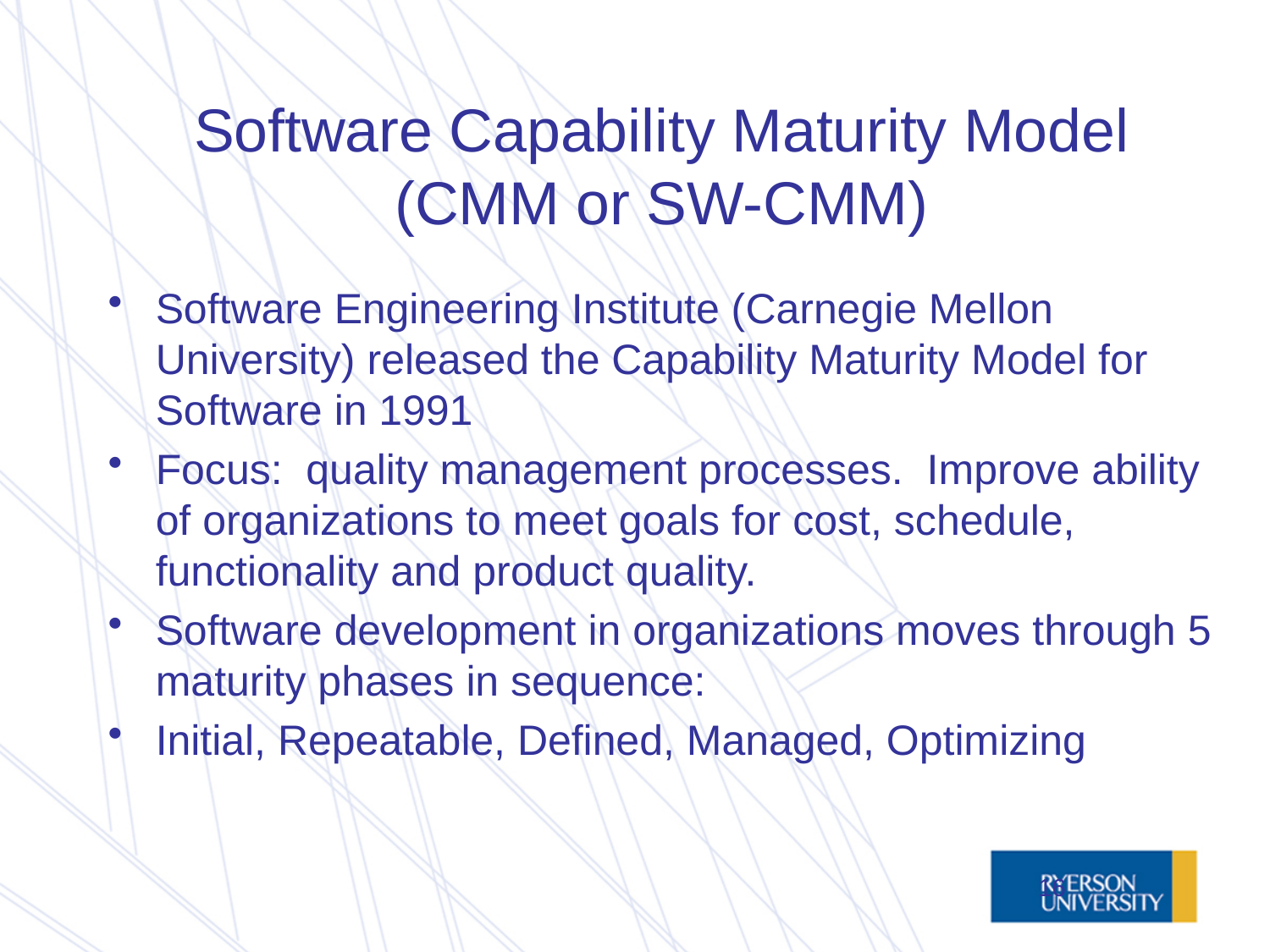

# Software Capability Maturity Model (CMM or SW-CMM)
Software Engineering Institute (Carnegie Mellon University) released the Capability Maturity Model for Software in 1991
Focus:  quality management processes.  Improve ability of organizations to meet goals for cost, schedule, functionality and product quality.
Software development in organizations moves through 5 maturity phases in sequence:
Initial, Repeatable, Defined, Managed, Optimizing
16